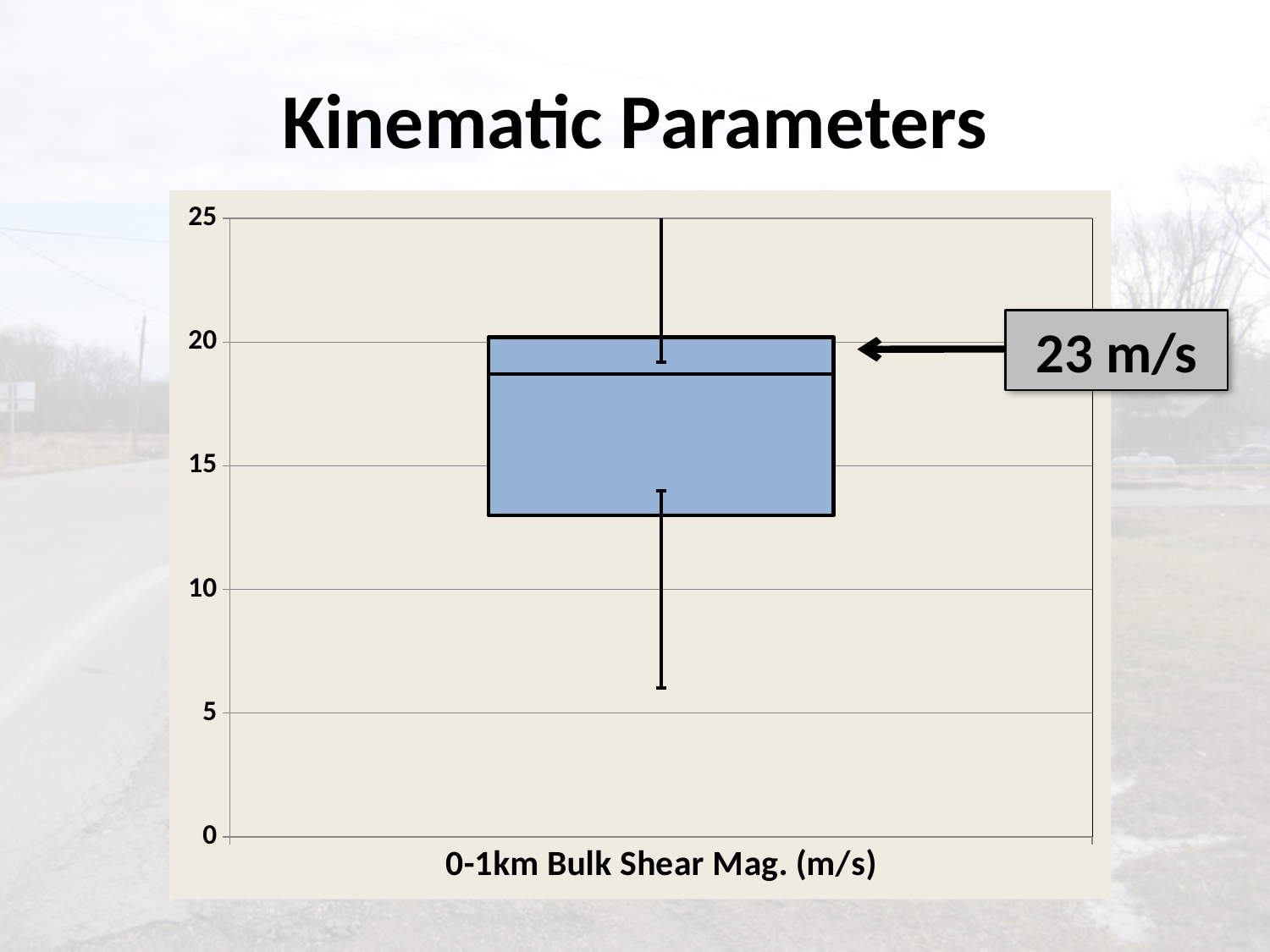

# Kinematic Parameters

### Chart

| Category |  |  |  |
|---|---|---|---|
| 0-1km Bulk Shear Mag. (m/s) | 13.0 | 5.6999999999999975 | 1.5 |
23 m/s